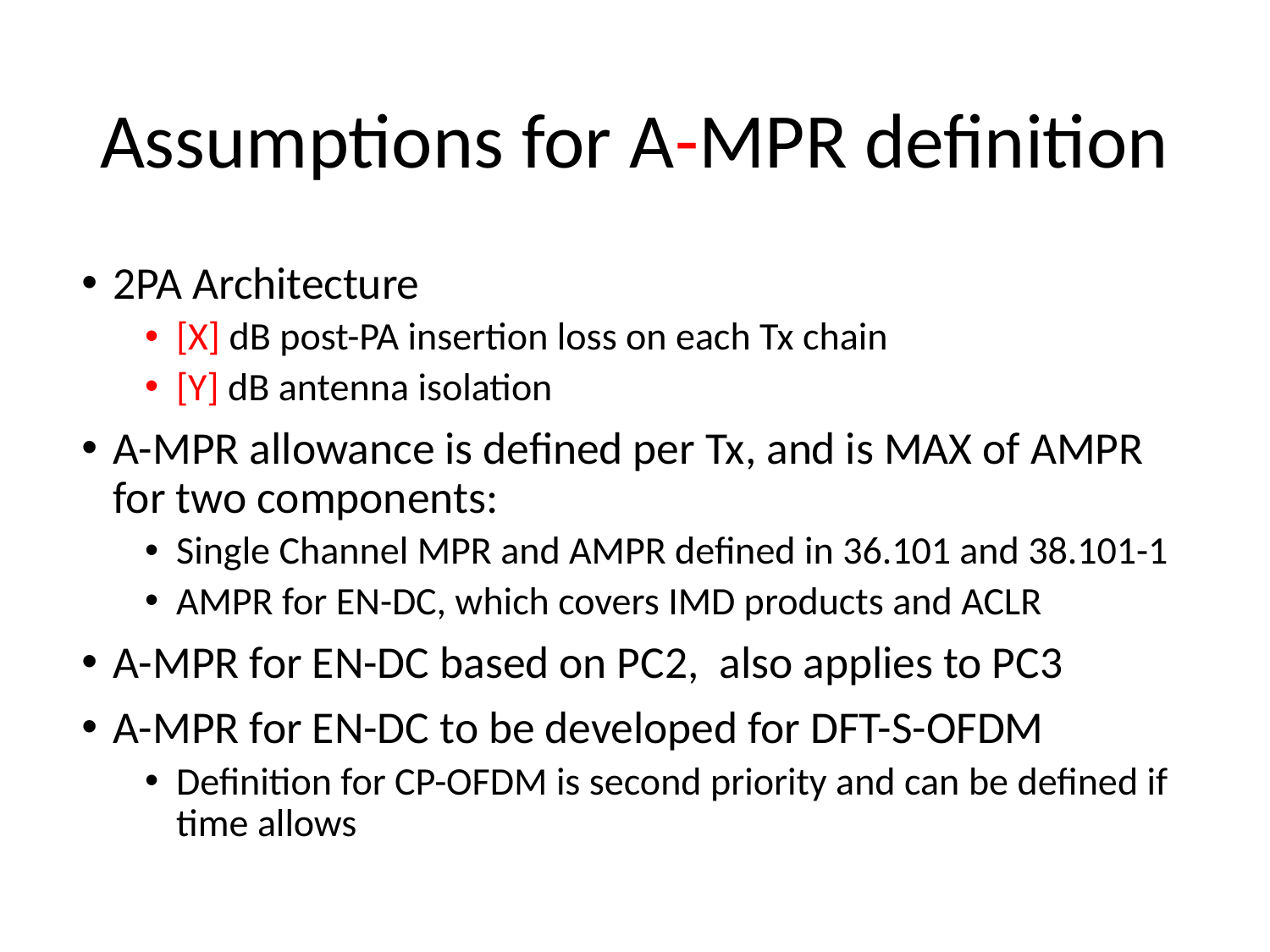

# Assumptions for A-MPR definition
2PA Architecture
[X] dB post-PA insertion loss on each Tx chain
[Y] dB antenna isolation
A-MPR allowance is defined per Tx, and is MAX of AMPR for two components:
Single Channel MPR and AMPR defined in 36.101 and 38.101-1
AMPR for EN-DC, which covers IMD products and ACLR
A-MPR for EN-DC based on PC2,  also applies to PC3
A-MPR for EN-DC to be developed for DFT-S-OFDM
Definition for CP-OFDM is second priority and can be defined if time allows